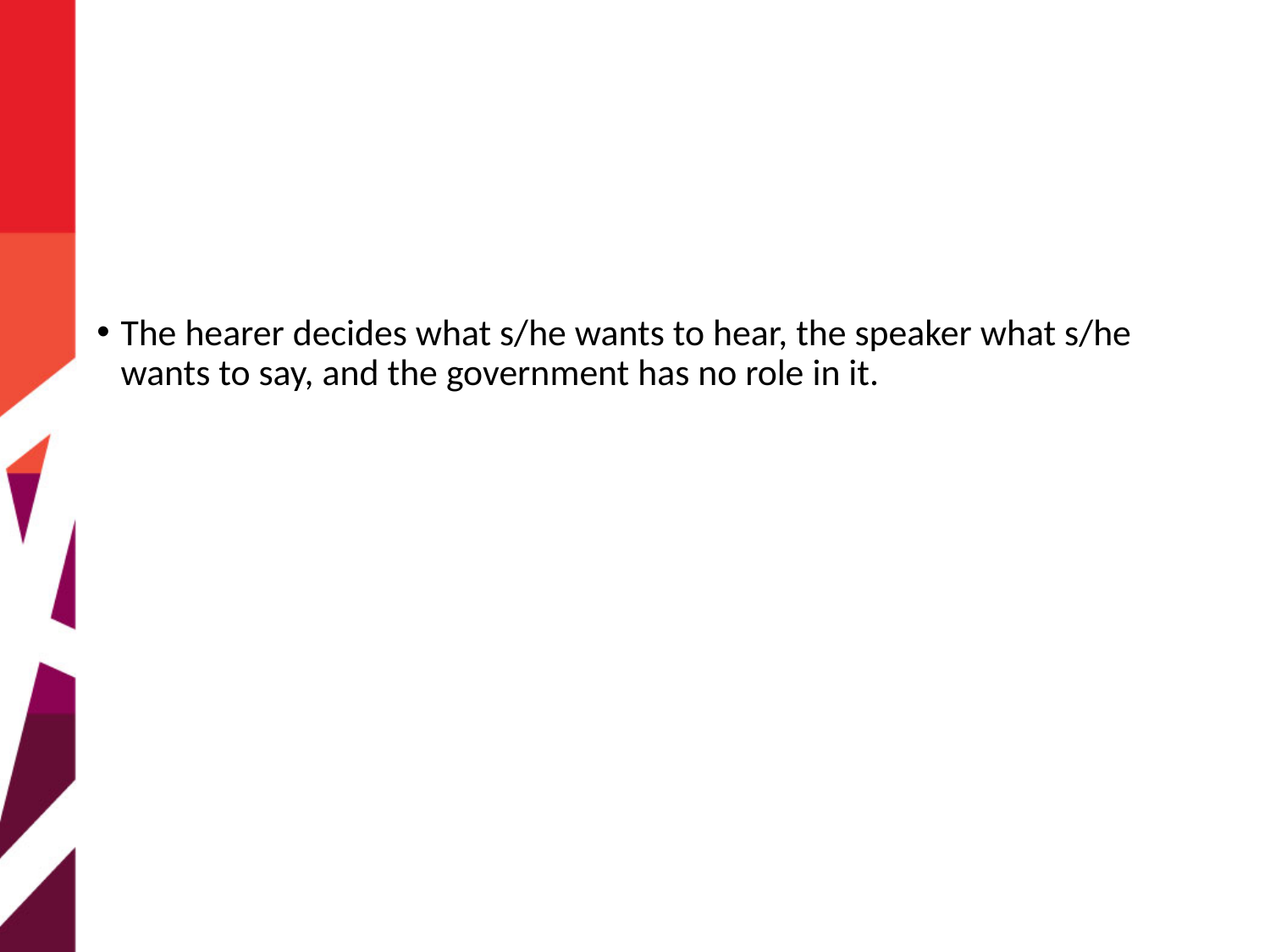

#
The hearer decides what s/he wants to hear, the speaker what s/he wants to say, and the government has no role in it.